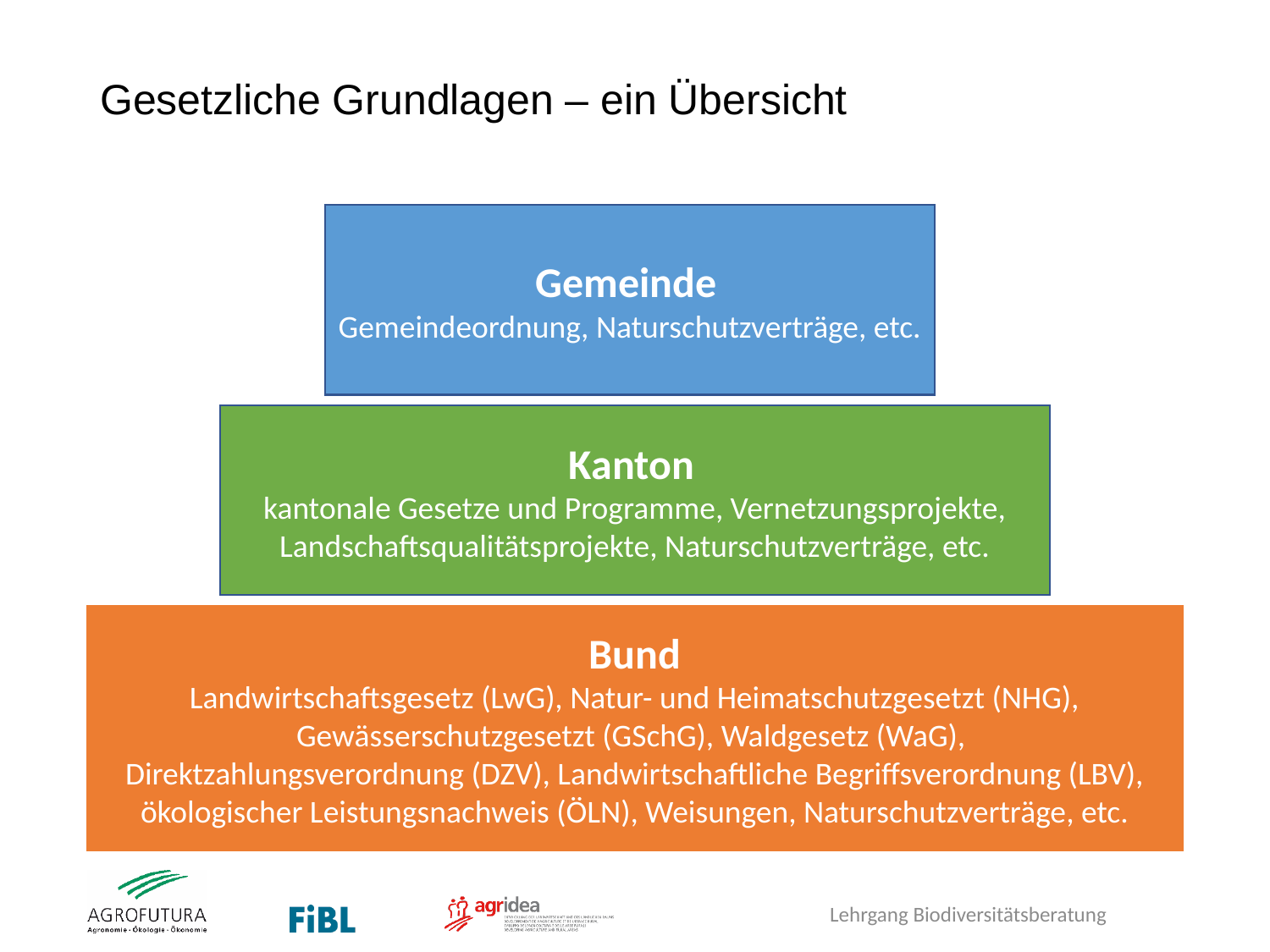

# Gesetzliche Grundlagen – ein Übersicht
Gemeinde
Gemeindeordnung, Naturschutzverträge, etc.
Kanton
kantonale Gesetze und Programme, Vernetzungsprojekte, Landschaftsqualitätsprojekte, Naturschutzverträge, etc.
Bund
Landwirtschaftsgesetz (LwG), Natur- und Heimatschutzgesetzt (NHG), Gewässerschutzgesetzt (GSchG), Waldgesetz (WaG),
Direktzahlungsverordnung (DZV), Landwirtschaftliche Begriffsverordnung (LBV), ökologischer Leistungsnachweis (ÖLN), Weisungen, Naturschutzverträge, etc.
Lehrgang Biodiversitätsberatung